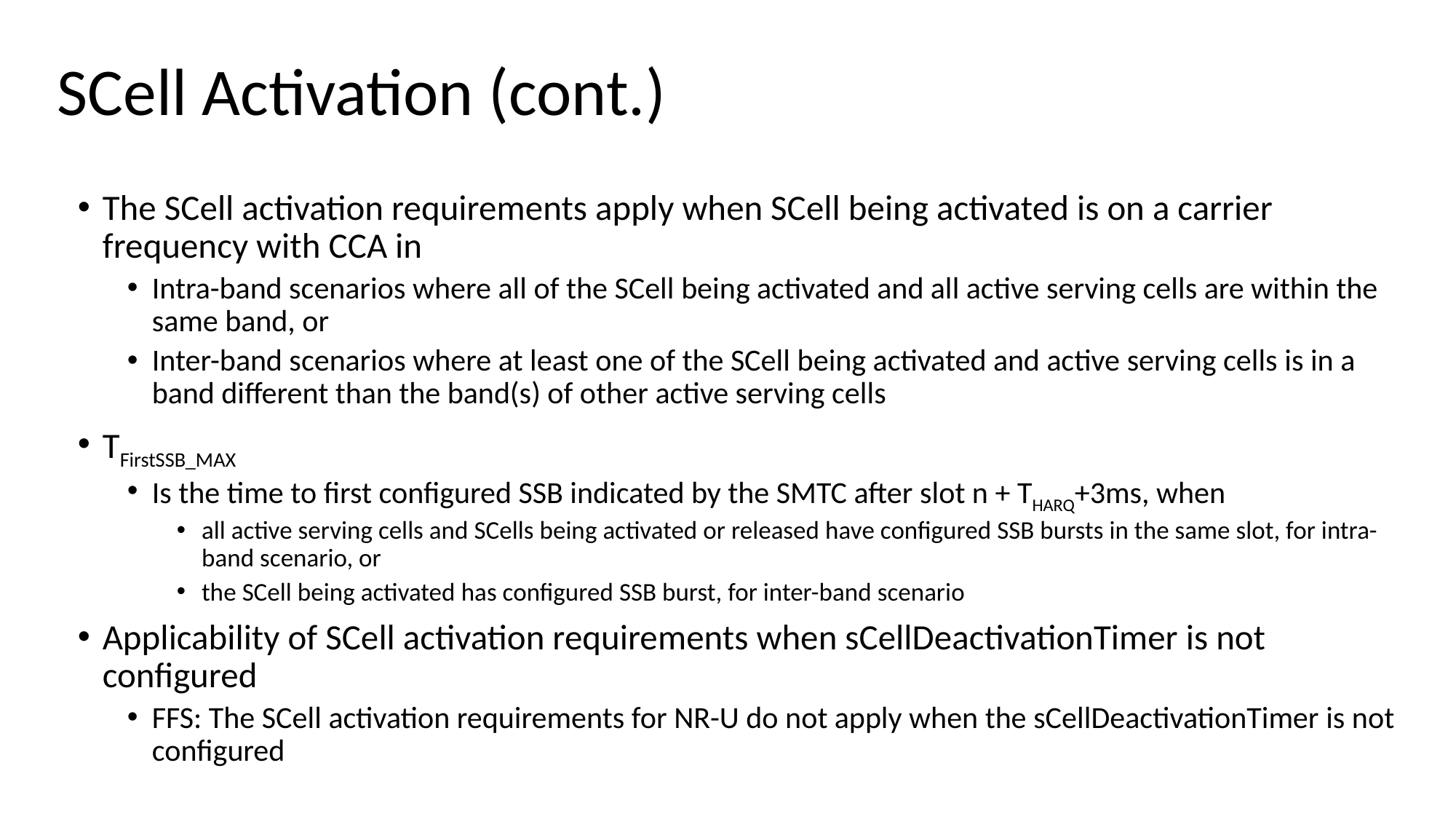

# SCell Activation (cont.)
The SCell activation requirements apply when SCell being activated is on a carrier frequency with CCA in
Intra-band scenarios where all of the SCell being activated and all active serving cells are within the same band, or
Inter-band scenarios where at least one of the SCell being activated and active serving cells is in a band different than the band(s) of other active serving cells
TFirstSSB_MAX
Is the time to first configured SSB indicated by the SMTC after slot n + THARQ+3ms, when
all active serving cells and SCells being activated or released have configured SSB bursts in the same slot, for intra-band scenario, or
the SCell being activated has configured SSB burst, for inter-band scenario
Applicability of SCell activation requirements when sCellDeactivationTimer is not configured
FFS: The SCell activation requirements for NR-U do not apply when the sCellDeactivationTimer is not configured